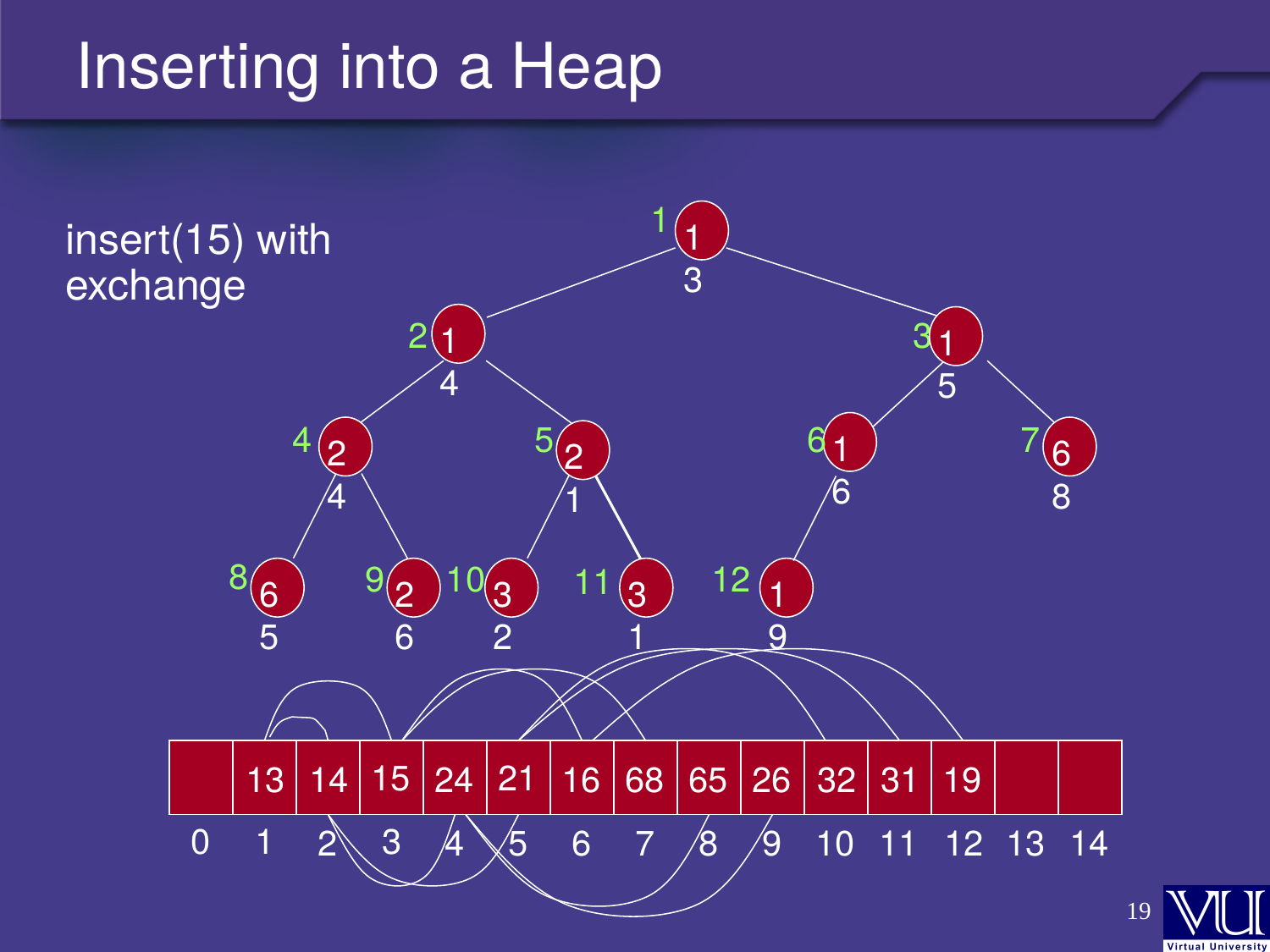

# Inserting into a Heap
1

13
insert(15) with
exchange

14
2
3

15
4
5
6
7

16

24

68

21
8
9
10
12
11

65

26

32

31

19

15
21
13
14
24
16
68
65
26
32
31
19
0
1
3
2

4

5
6
7
8
9
10
11
12
13
14
19